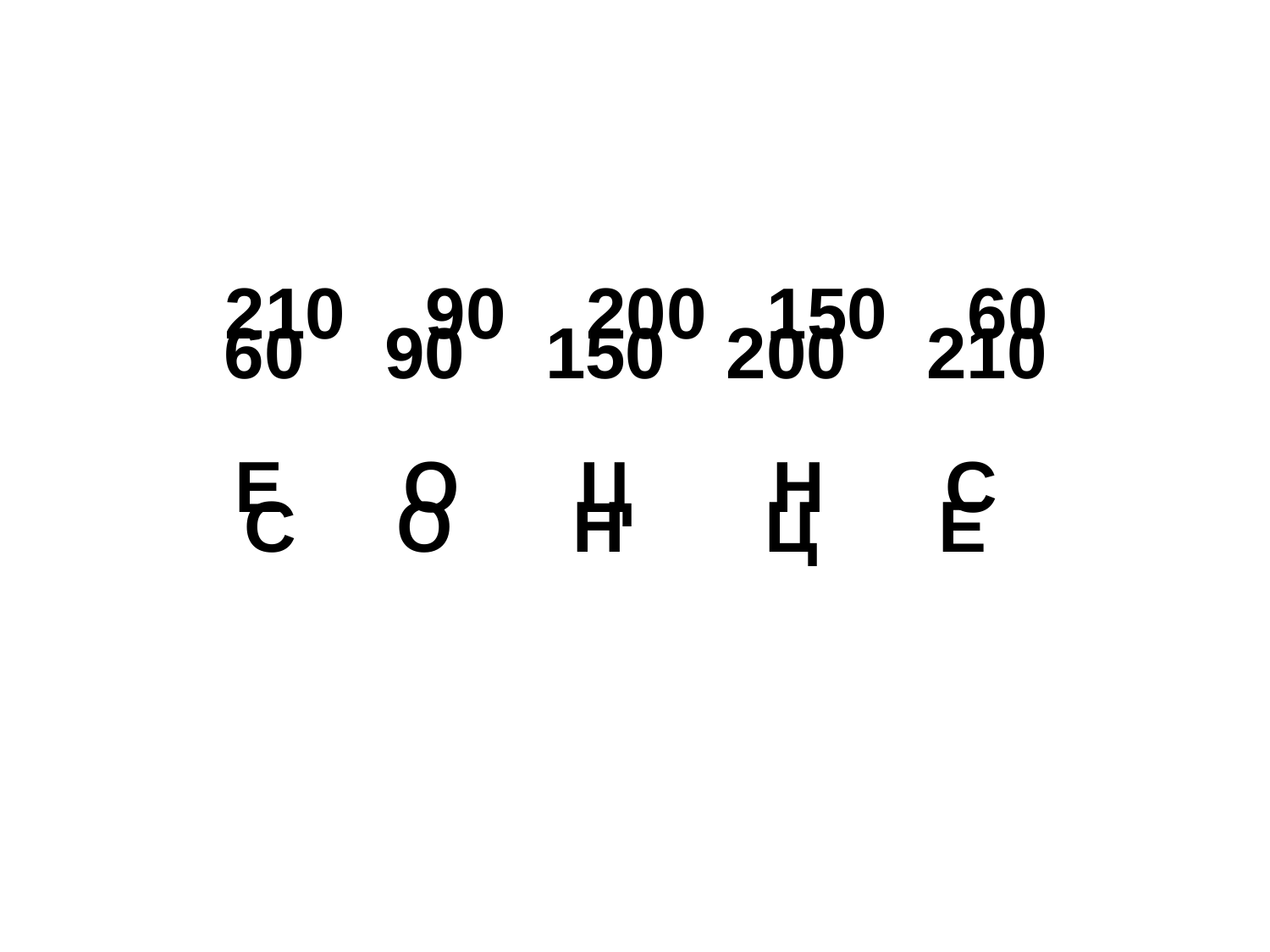

# 210    90    200   150    60 Е      О      Ц       Н      С
60    90    150   200    210
С     О      Н       Ц      Е